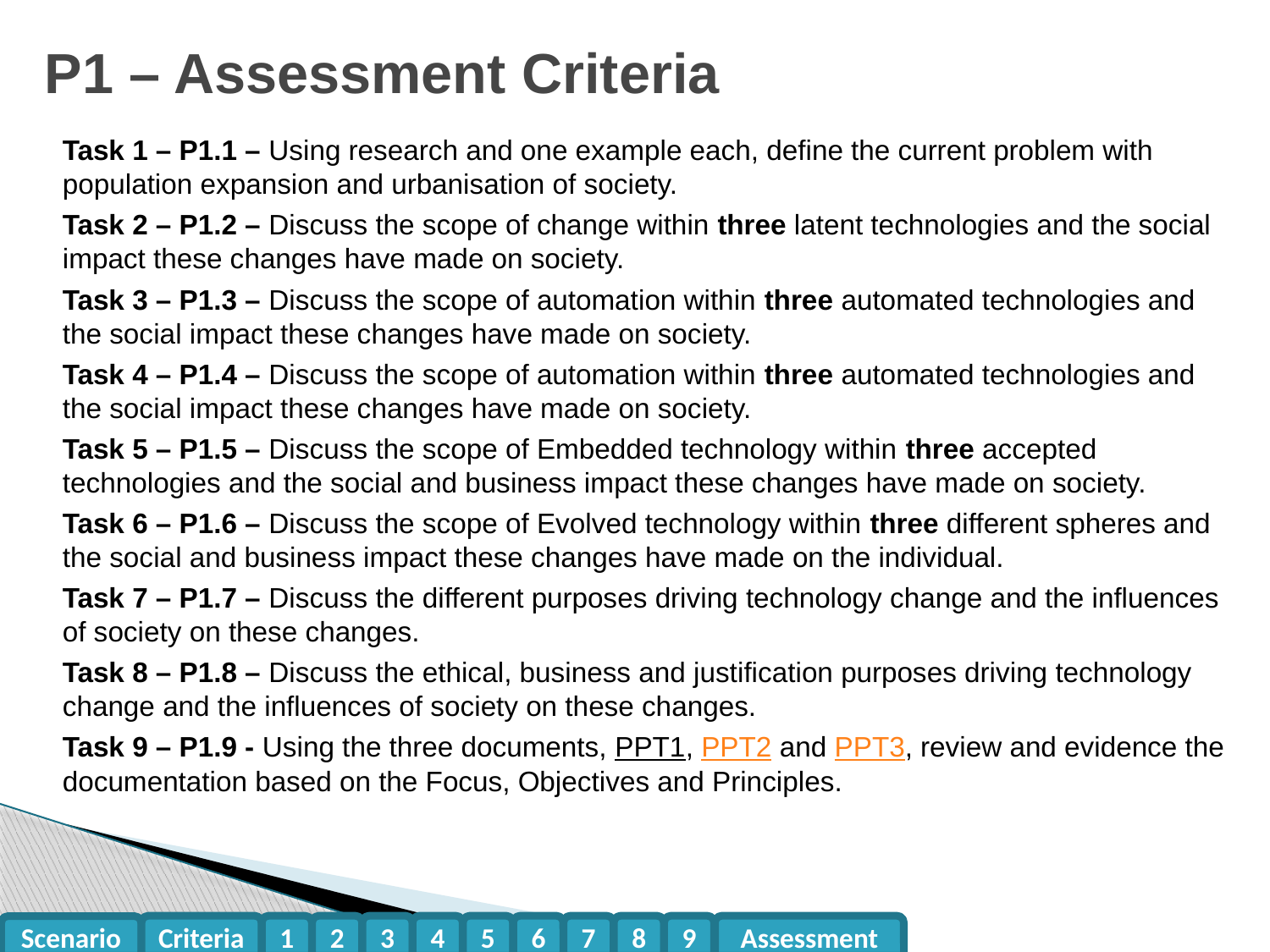

# P1 – Assessment Criteria
Task 1 – P1.1 – Using research and one example each, define the current problem with population expansion and urbanisation of society.
Task 2 – P1.2 – Discuss the scope of change within three latent technologies and the social impact these changes have made on society.
Task 3 – P1.3 – Discuss the scope of automation within three automated technologies and the social impact these changes have made on society.
Task 4 – P1.4 – Discuss the scope of automation within three automated technologies and the social impact these changes have made on society.
Task 5 – P1.5 – Discuss the scope of Embedded technology within three accepted technologies and the social and business impact these changes have made on society.
Task 6 – P1.6 – Discuss the scope of Evolved technology within three different spheres and the social and business impact these changes have made on the individual.
Task 7 – P1.7 – Discuss the different purposes driving technology change and the influences of society on these changes.
Task 8 – P1.8 – Discuss the ethical, business and justification purposes driving technology change and the influences of society on these changes.
Task 9 – P1.9 - Using the three documents, PPT1, PPT2 and PPT3, review and evidence the documentation based on the Focus, Objectives and Principles.